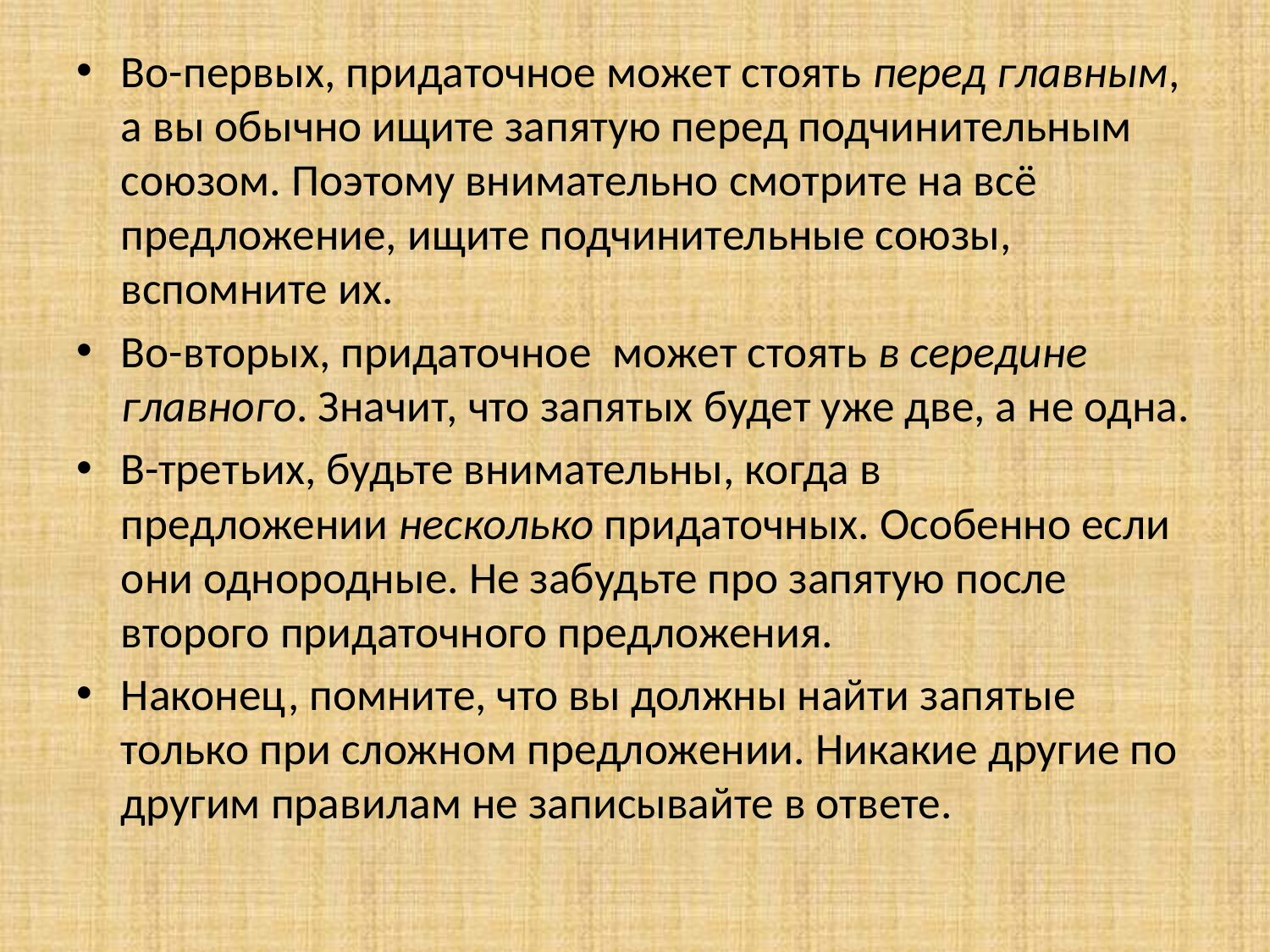

Во-первых, придаточное может стоять перед главным, а вы обычно ищите запятую перед подчинительным союзом. Поэтому внимательно смотрите на всё предложение, ищите подчинительные союзы, вспомните их.
Во-вторых, придаточное  может стоять в середине главного. Значит, что запятых будет уже две, а не одна.
В-третьих, будьте внимательны, когда в предложении несколько придаточных. Особенно если они однородные. Не забудьте про запятую после второго придаточного предложения.
Наконец, помните, что вы должны найти запятые только при сложном предложении. Никакие другие по другим правилам не записывайте в ответе.